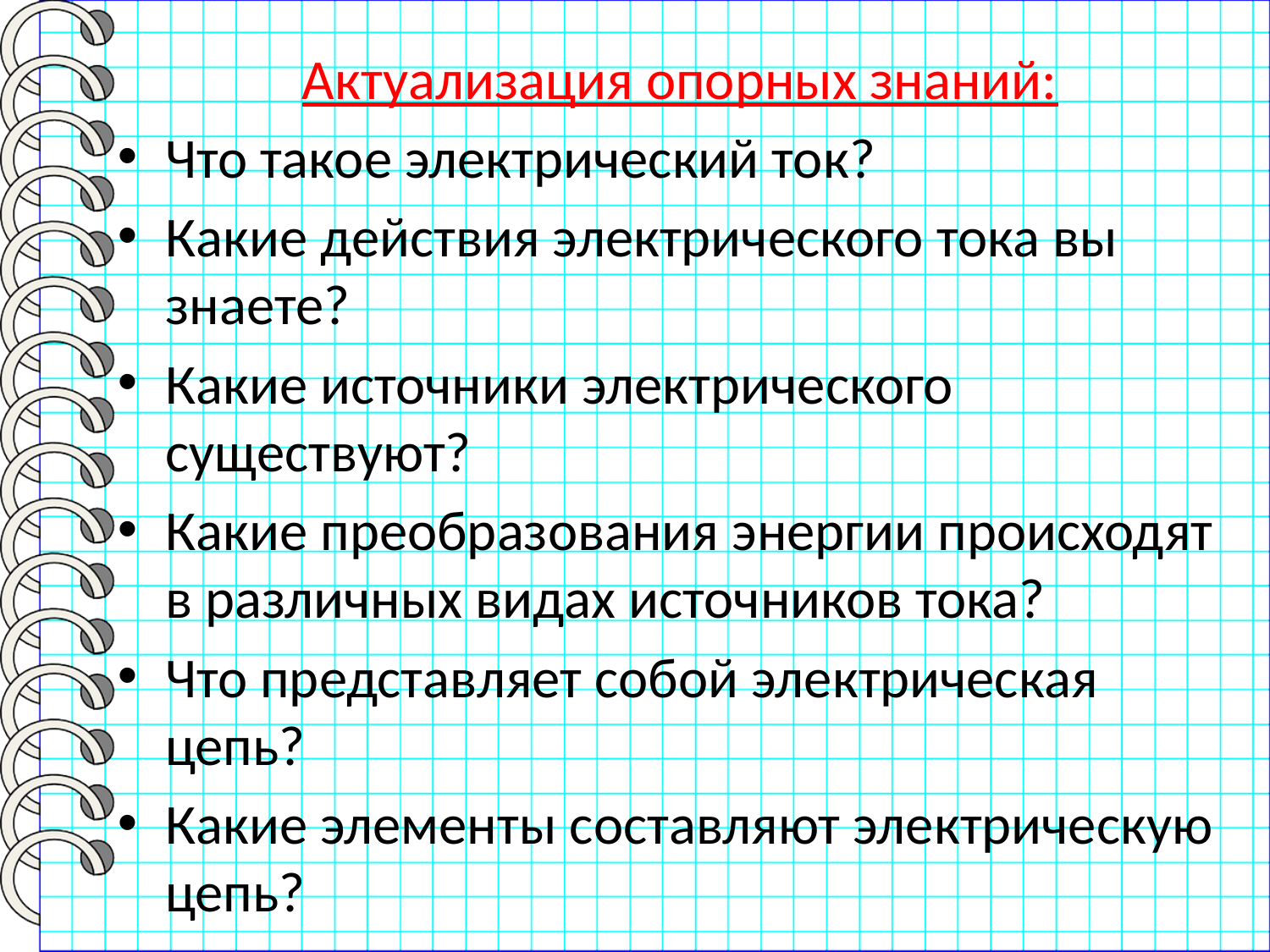

Актуализация опорных знаний:
Что такое электрический ток?
Какие действия электрического тока вы знаете?
Какие источники электрического существуют?
Какие преобразования энергии происходят в различных видах источников тока?
Что представляет собой электрическая цепь?
Какие элементы составляют электрическую цепь?